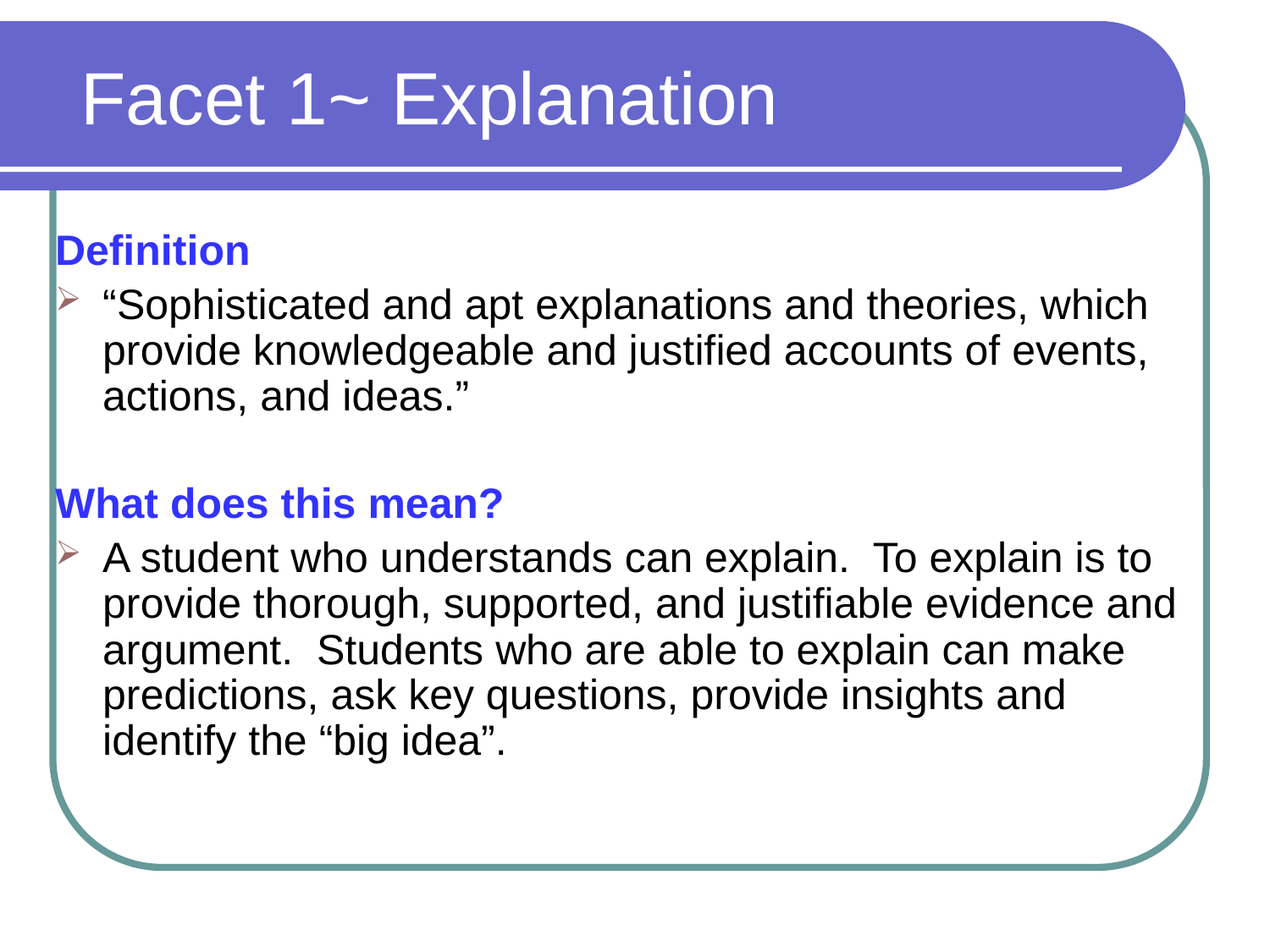

# Facet 1~ Explanation
Definition
“Sophisticated and apt explanations and theories, which provide knowledgeable and justified accounts of events, actions, and ideas.”

What does this mean?
A student who understands can explain.  To explain is to provide thorough, supported, and justifiable evidence and argument.  Students who are able to explain can make predictions, ask key questions, provide insights and identify the “big idea”.